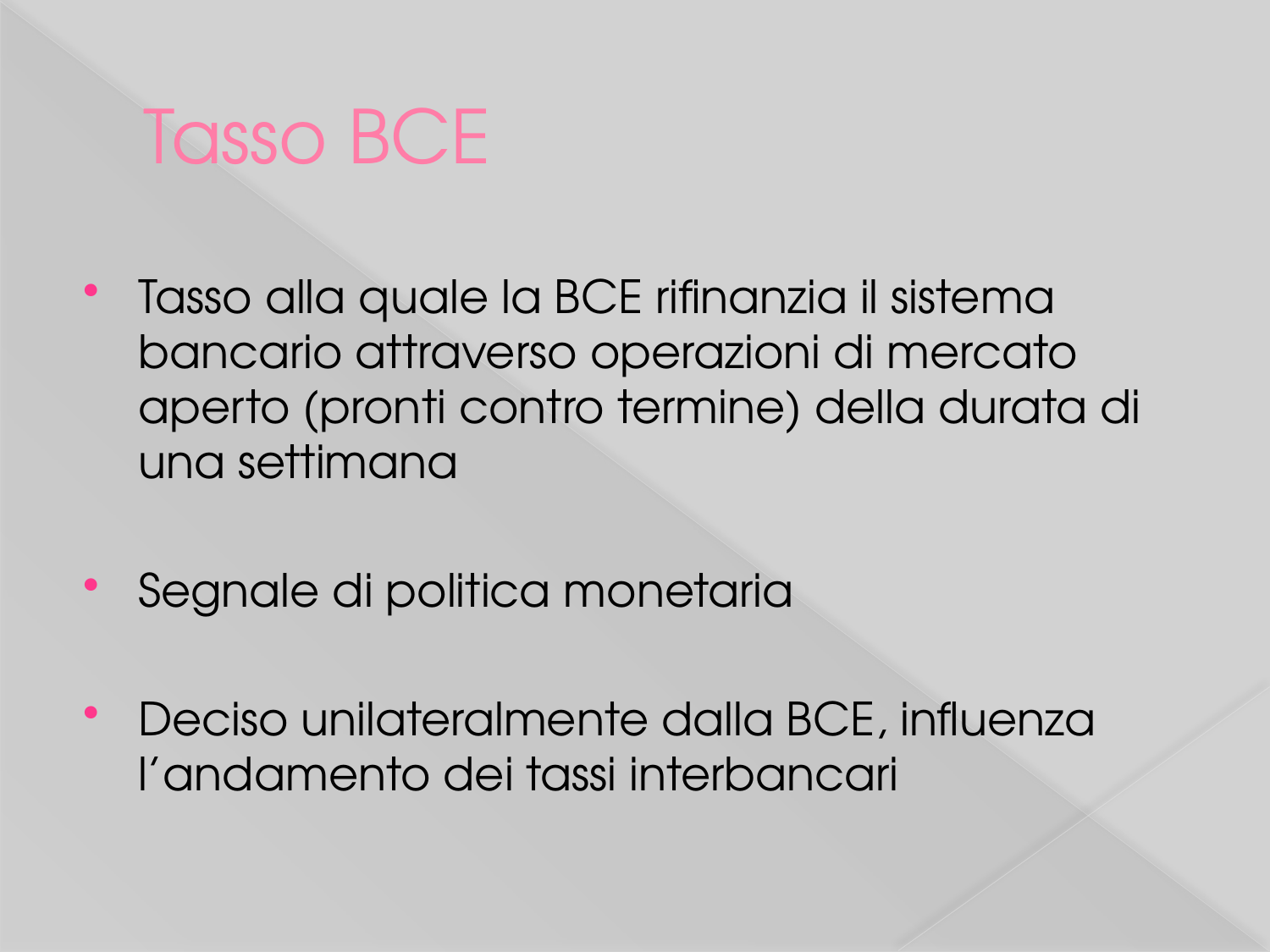

# Tasso BCE
Tasso alla quale la BCE rifinanzia il sistema bancario attraverso operazioni di mercato aperto (pronti contro termine) della durata di una settimana

Segnale di politica monetaria

Deciso unilateralmente dalla BCE, influenza l’andamento dei tassi interbancari